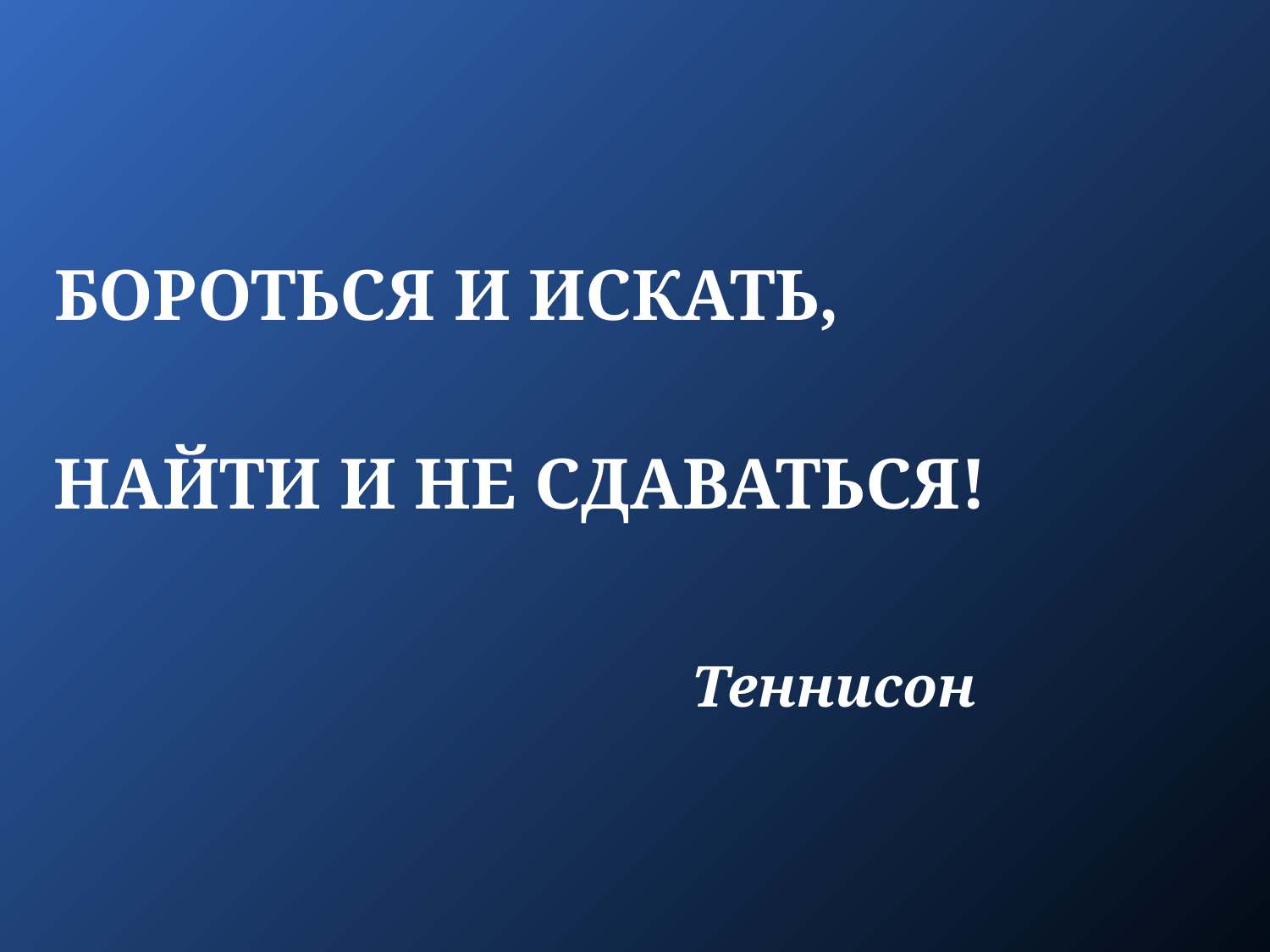

БОРОТЬСЯ И ИСКАТЬ,
НАЙТИ И НЕ СДАВАТЬСЯ!
                             Теннисон